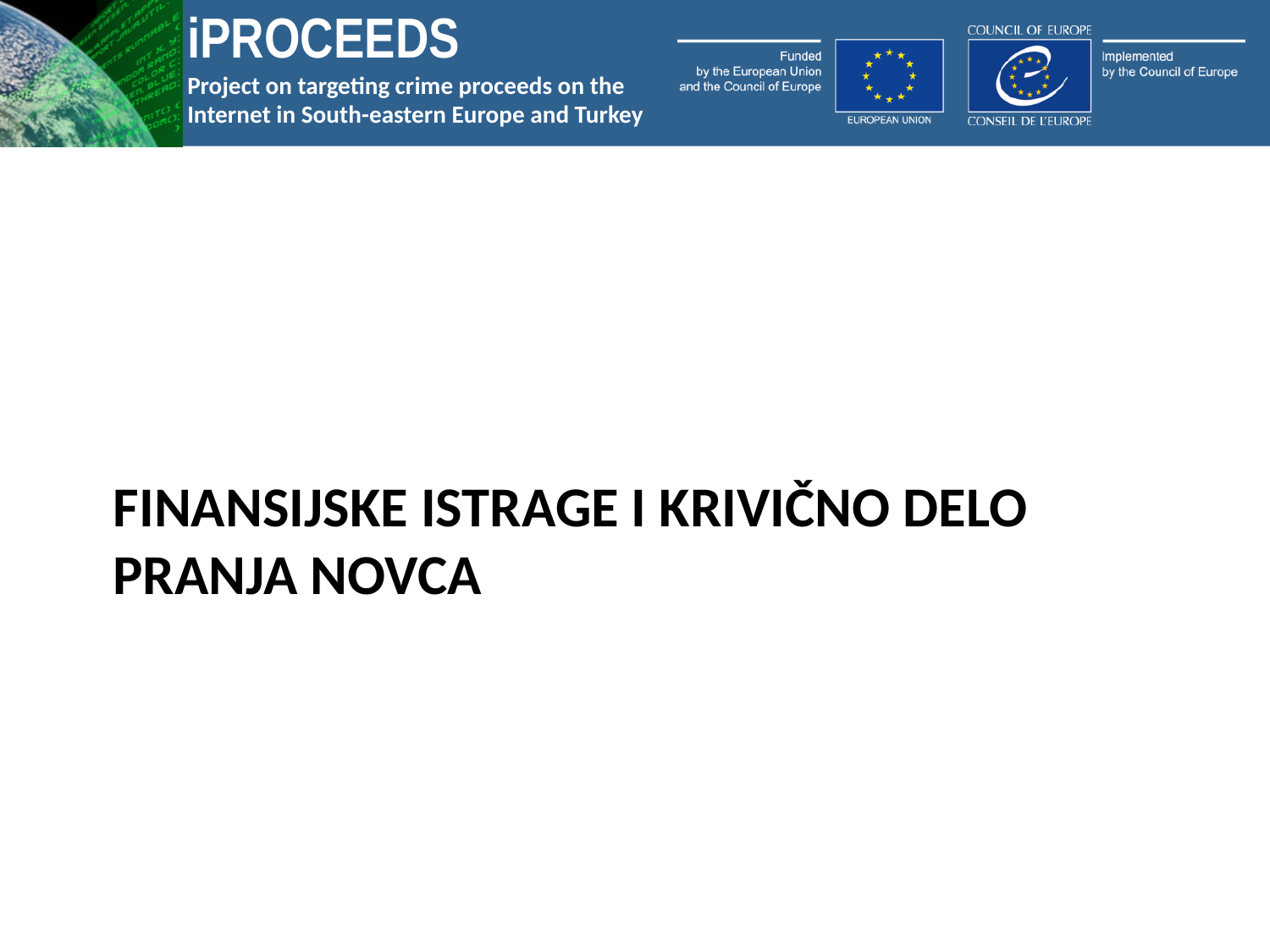

FinanSIJSKE ISTRAGE I KRIVIČNO DELO PRANJA NOVCA
#